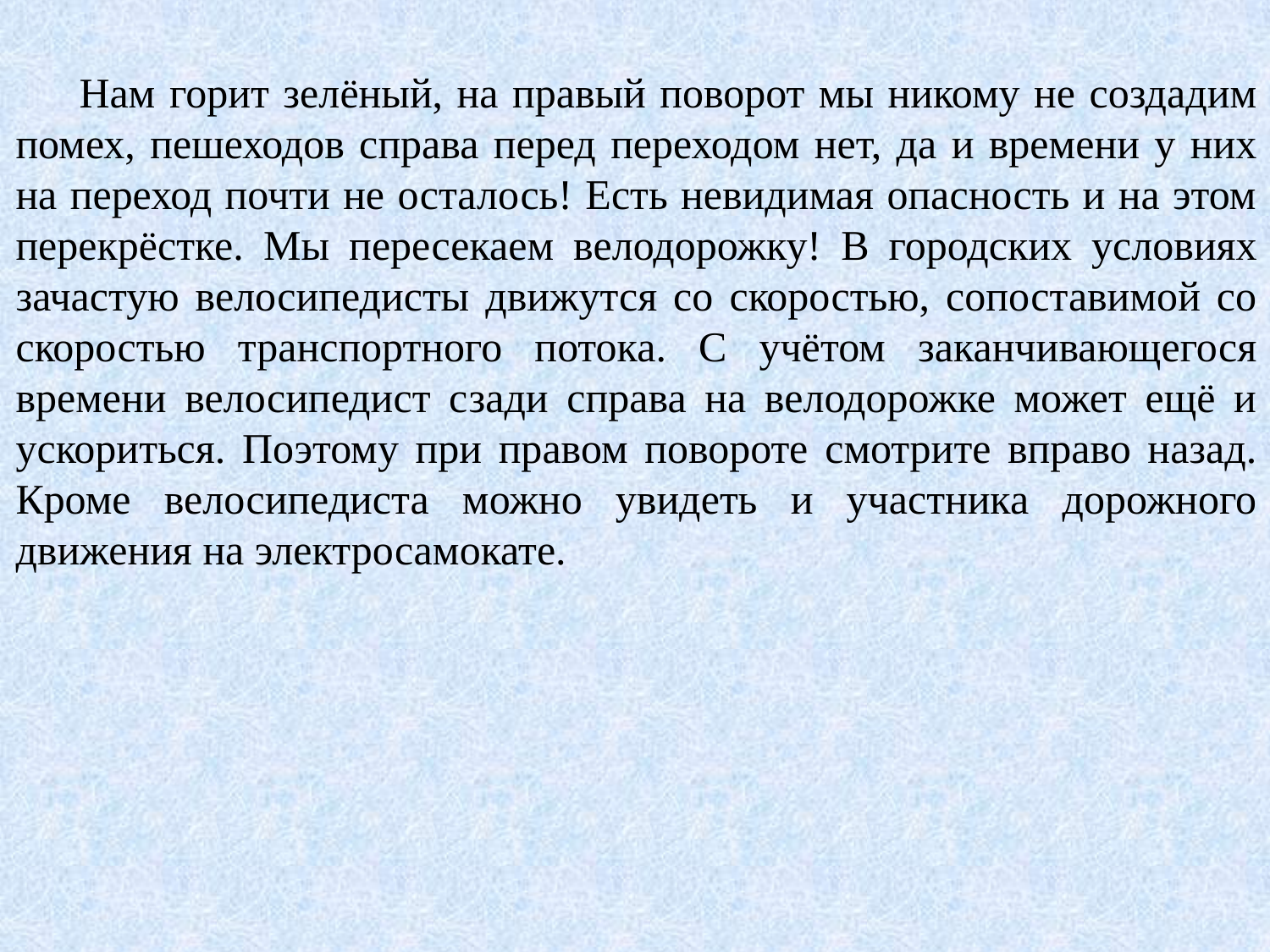

Нам горит зелёный, на правый поворот мы никому не создадим помех, пешеходов справа перед переходом нет, да и времени у них на переход почти не осталось! Есть невидимая опасность и на этом перекрёстке. Мы пересекаем велодорожку! В городских условиях зачастую велосипедисты движутся со скоростью, сопоставимой со скоростью транспортного потока. С учётом заканчивающегося времени велосипедист сзади справа на велодорожке может ещё и ускориться. Поэтому при правом повороте смотрите вправо назад. Кроме велосипедиста можно увидеть и участника дорожного движения на электросамокате.